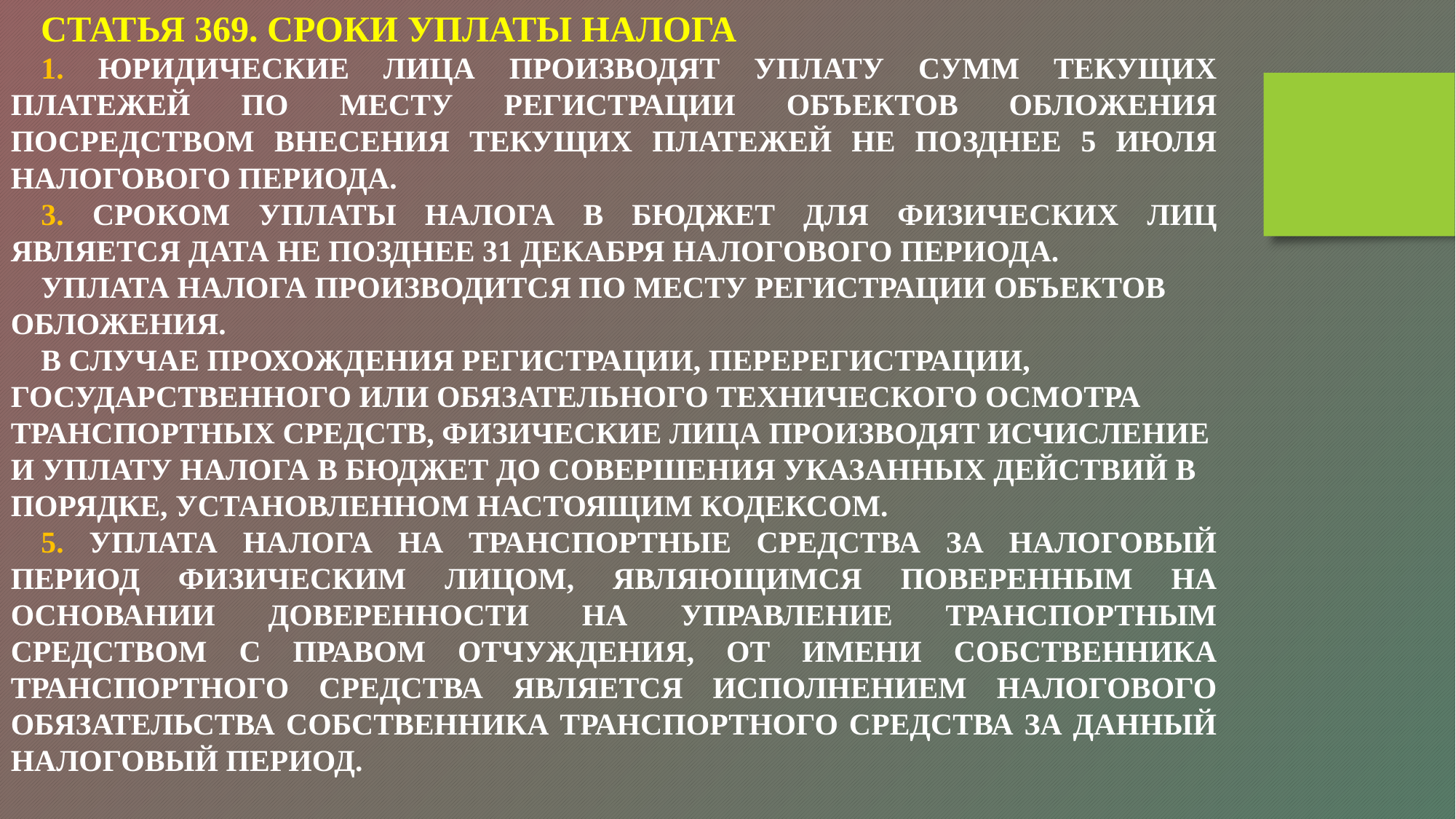

СТАТЬЯ 369. СРОКИ УПЛАТЫ НАЛОГА
1. ЮРИДИЧЕСКИЕ ЛИЦА ПРОИЗВОДЯТ УПЛАТУ СУММ ТЕКУЩИХ ПЛАТЕЖЕЙ ПО МЕСТУ РЕГИСТРАЦИИ ОБЪЕКТОВ ОБЛОЖЕНИЯ ПОСРЕДСТВОМ ВНЕСЕНИЯ ТЕКУЩИХ ПЛАТЕЖЕЙ НЕ ПОЗДНЕЕ 5 ИЮЛЯ НАЛОГОВОГО ПЕРИОДА.
3. СРОКОМ УПЛАТЫ НАЛОГА В БЮДЖЕТ ДЛЯ ФИЗИЧЕСКИХ ЛИЦ ЯВЛЯЕТСЯ ДАТА НЕ ПОЗДНЕЕ 31 ДЕКАБРЯ НАЛОГОВОГО ПЕРИОДА.
УПЛАТА НАЛОГА ПРОИЗВОДИТСЯ ПО МЕСТУ РЕГИСТРАЦИИ ОБЪЕКТОВ ОБЛОЖЕНИЯ.
В СЛУЧАЕ ПРОХОЖДЕНИЯ РЕГИСТРАЦИИ, ПЕРЕРЕГИСТРАЦИИ, ГОСУДАРСТВЕННОГО ИЛИ ОБЯЗАТЕЛЬНОГО ТЕХНИЧЕСКОГО ОСМОТРА ТРАНСПОРТНЫХ СРЕДСТВ, ФИЗИЧЕСКИЕ ЛИЦА ПРОИЗВОДЯТ ИСЧИСЛЕНИЕ И УПЛАТУ НАЛОГА В БЮДЖЕТ ДО СОВЕРШЕНИЯ УКАЗАННЫХ ДЕЙСТВИЙ В ПОРЯДКЕ, УСТАНОВЛЕННОМ НАСТОЯЩИМ КОДЕКСОМ.
5. УПЛАТА НАЛОГА НА ТРАНСПОРТНЫЕ СРЕДСТВА ЗА НАЛОГОВЫЙ ПЕРИОД ФИЗИЧЕСКИМ ЛИЦОМ, ЯВЛЯЮЩИМСЯ ПОВЕРЕННЫМ НА ОСНОВАНИИ ДОВЕРЕННОСТИ НА УПРАВЛЕНИЕ ТРАНСПОРТНЫМ СРЕДСТВОМ С ПРАВОМ ОТЧУЖДЕНИЯ, ОТ ИМЕНИ СОБСТВЕННИКА ТРАНСПОРТНОГО СРЕДСТВА ЯВЛЯЕТСЯ ИСПОЛНЕНИЕМ НАЛОГОВОГО ОБЯЗАТЕЛЬСТВА СОБСТВЕННИКА ТРАНСПОРТНОГО СРЕДСТВА ЗА ДАННЫЙ НАЛОГОВЫЙ ПЕРИОД.